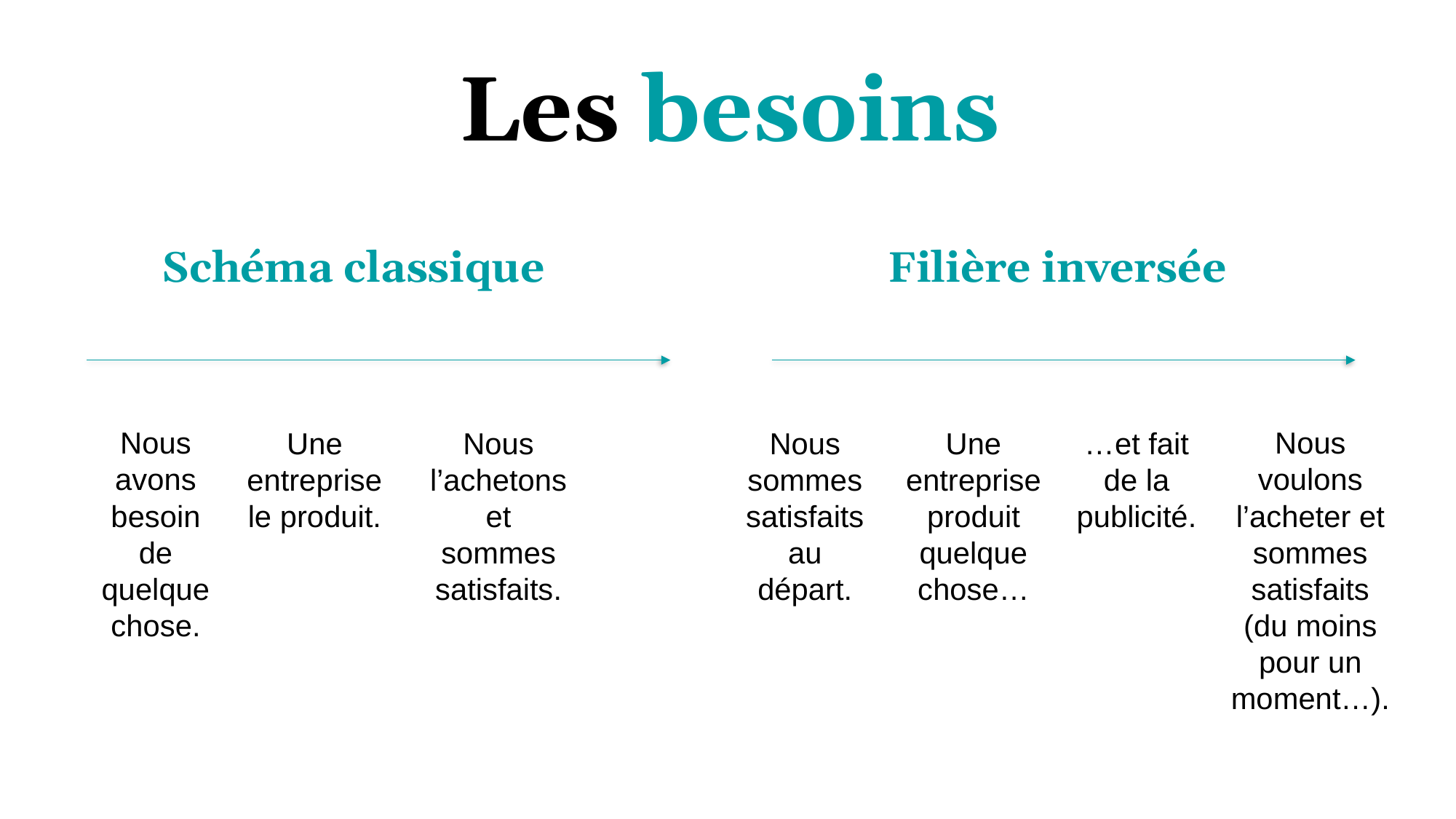

Les besoins
Schéma classique
Filière inversée
Nous avons besoin de quelque chose.
Une entreprise le produit.
Nous l’achetons et sommes satisfaits.
Nous sommes satisfaits au départ.
Une entreprise produit quelque chose…
…et fait de la publicité.
Nous voulons l’acheter et sommes satisfaits (du moins pour un moment…).